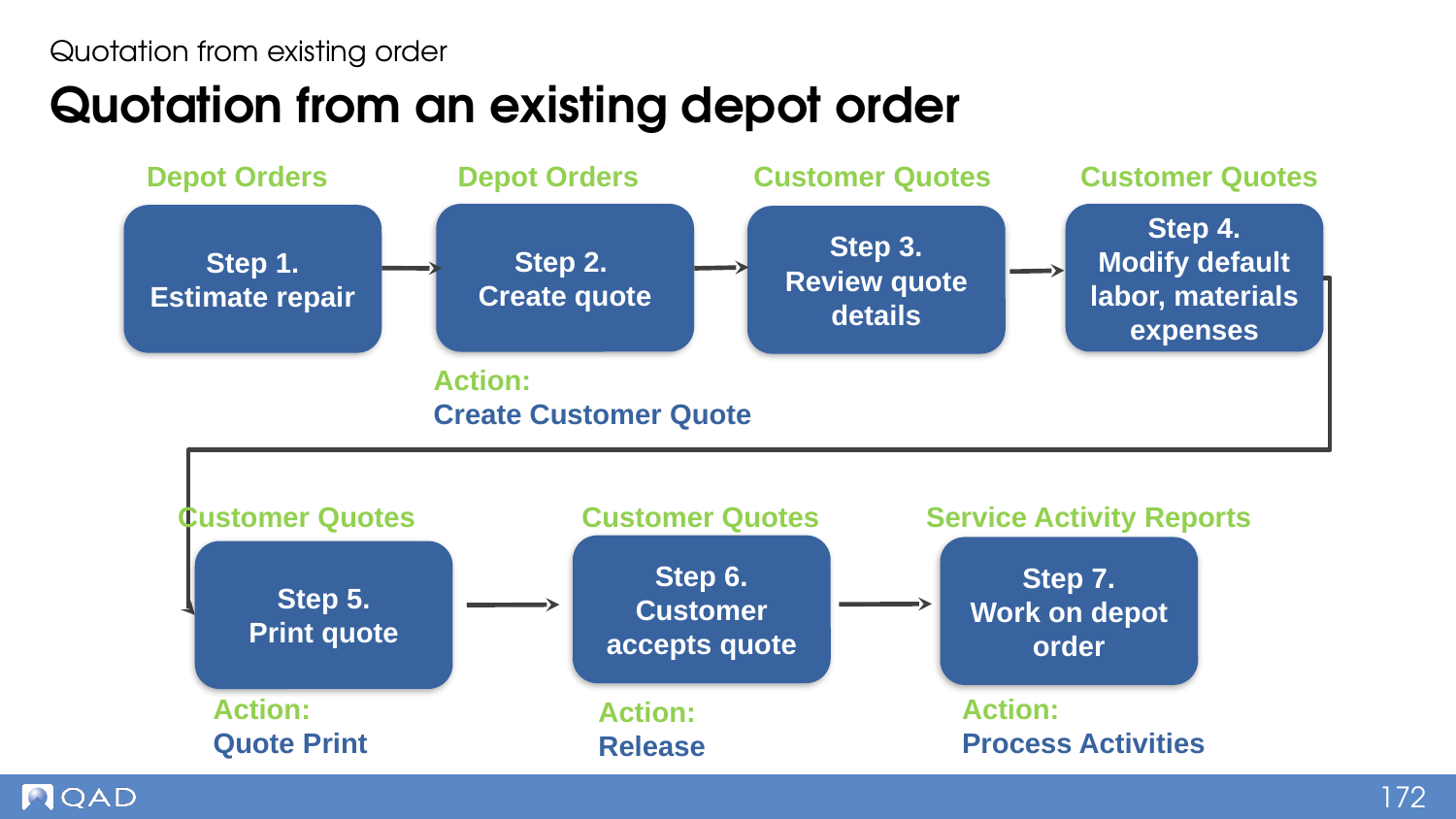

Quotation from existing order
# Quotation from an existing depot order
Depot Orders
Depot Orders
Customer Quotes
Customer Quotes
Step 4.
Modify default labor, materials expenses
Step 2.
Create quote
Step 1.
Estimate repair
Step 3.
Review quote details
Customer Quotes
Customer Quotes
Service Activity Reports
Step 6.
Customer accepts quote
Step 7.
Work on depot order
Step 5.
Print quote
Action:
Quote Print
Action:
Process Activities
Action:
Release
Action:
Create Customer Quote
172